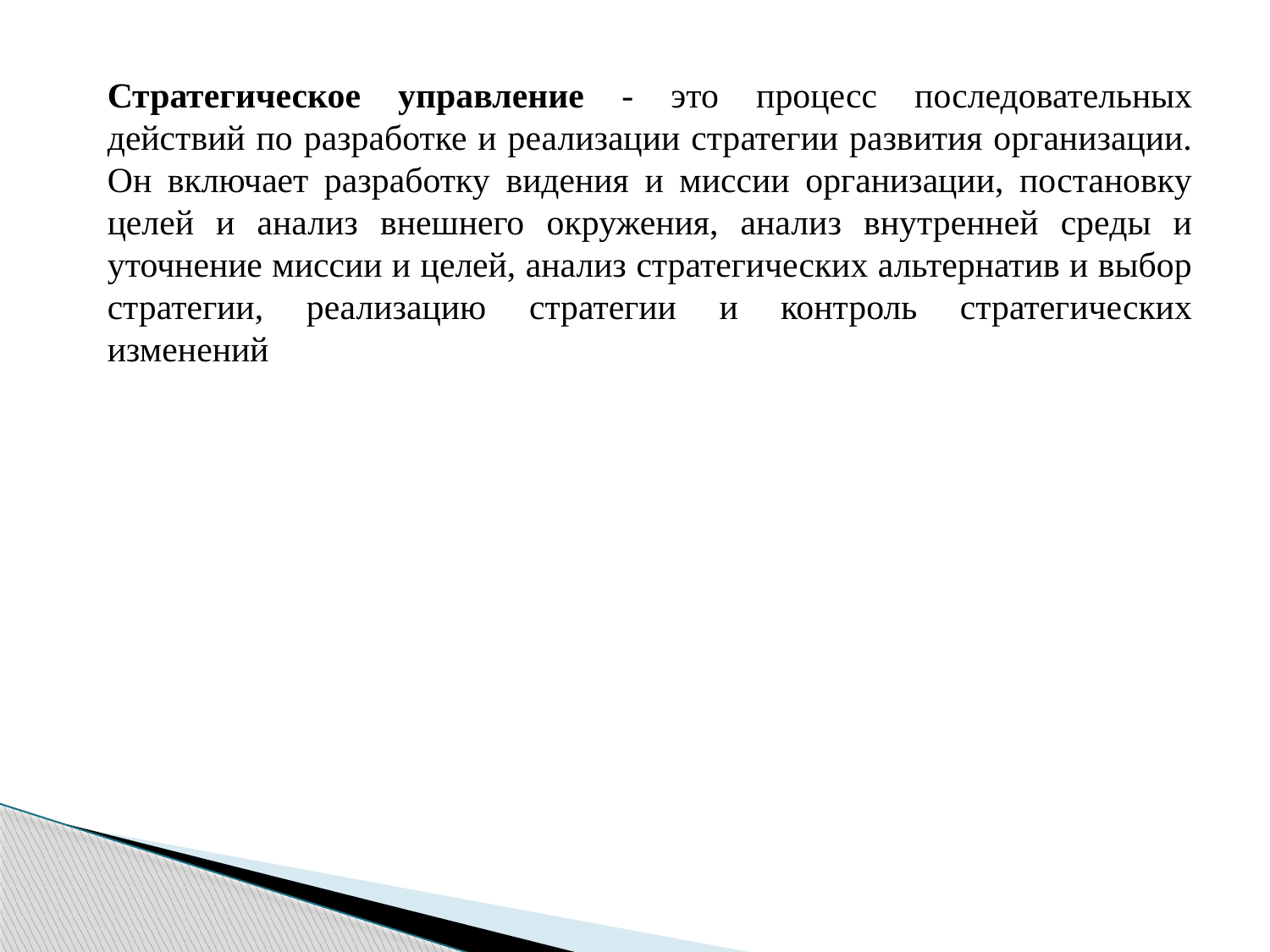

Стратегическое управление - это процесс последовательных действий по разработке и реализации стратегии развития организации. Он включает разработку видения и миссии организации, постановку целей и анализ внешнего окружения, анализ внутренней среды и уточнение миссии и целей, анализ стратегических альтернатив и выбор стратегии, реализацию стратегии и контроль стратегических изменений